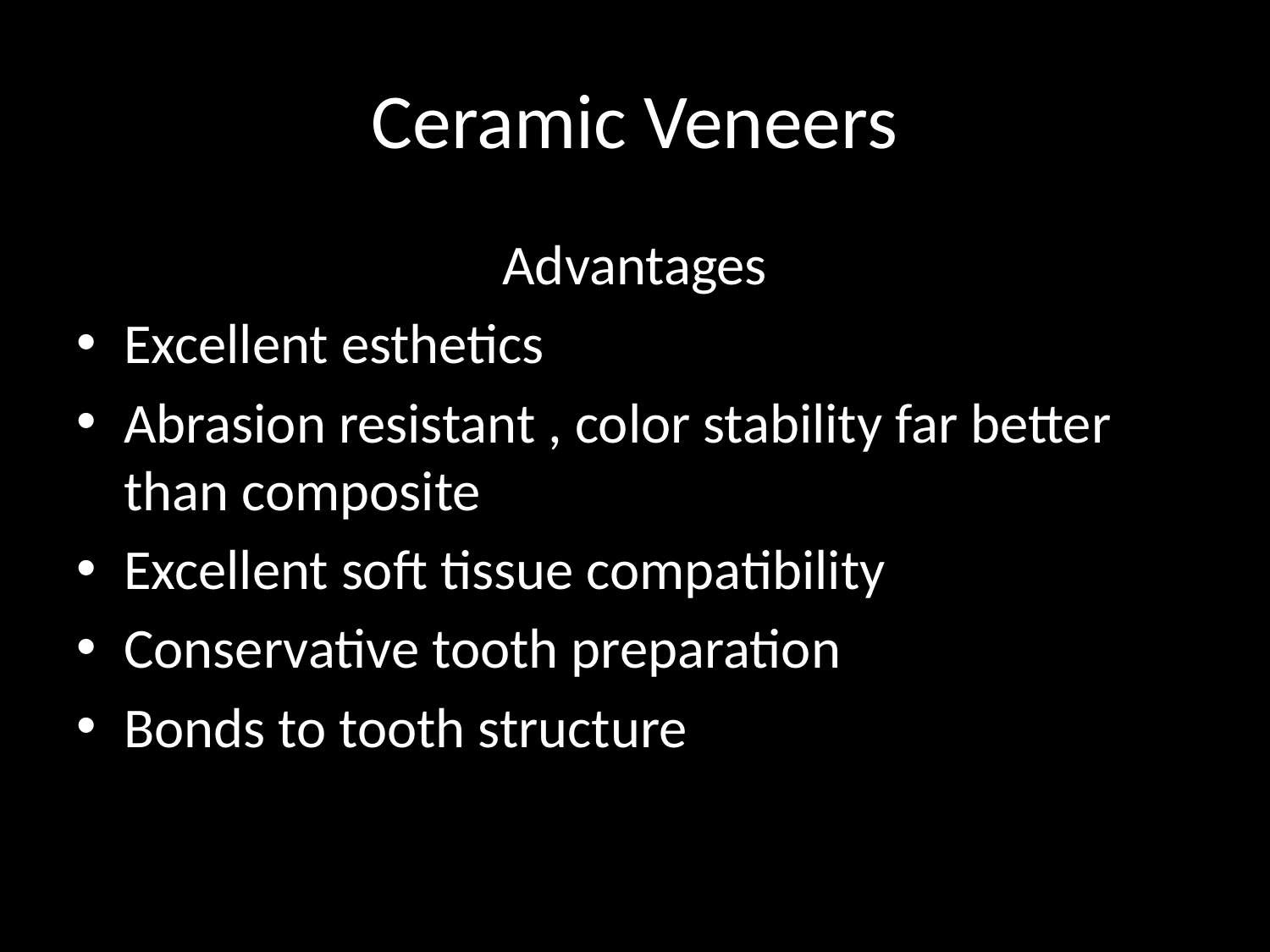

# Ceramic Veneers
Advantages
Excellent esthetics
Abrasion resistant , color stability far better than composite
Excellent soft tissue compatibility
Conservative tooth preparation
Bonds to tooth structure